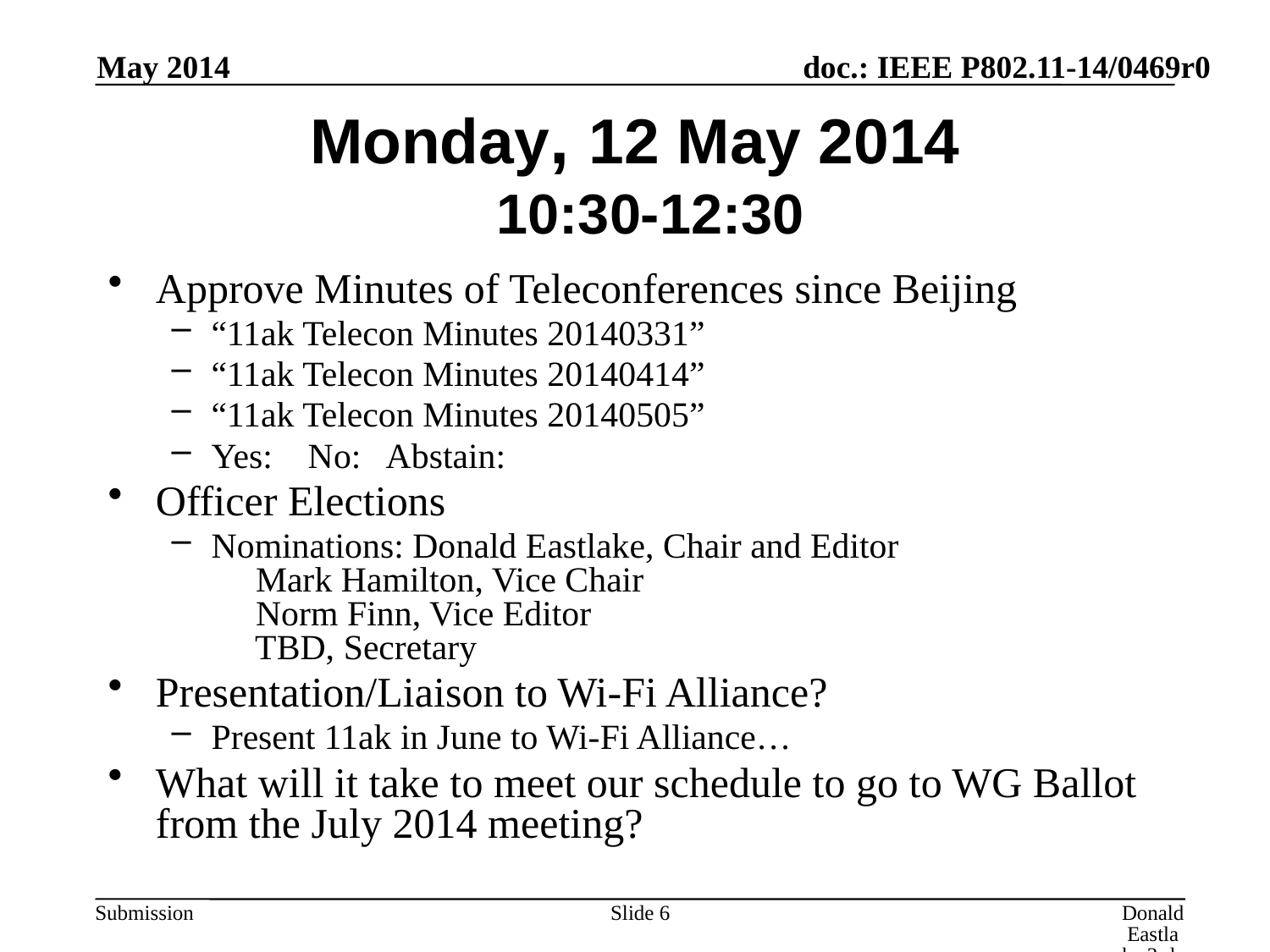

May 2014
# Monday, 12 May 2014 10:30-12:30
Approve Minutes of Teleconferences since Beijing
“11ak Telecon Minutes 20140331”
“11ak Telecon Minutes 20140414”
“11ak Telecon Minutes 20140505”
Yes:    No:   Abstain:
Officer Elections
Nominations: Donald Eastlake, Chair and Editor
     Mark Hamilton, Vice Chair
     Norm Finn, Vice Editor
     TBD, Secretary
Presentation/Liaison to Wi-Fi Alliance?
Present 11ak in June to Wi-Fi Alliance…
What will it take to meet our schedule to go to WG Ballot from the July 2014 meeting?
Slide 6
Donald Eastlake 3rd, Huawei Technologies